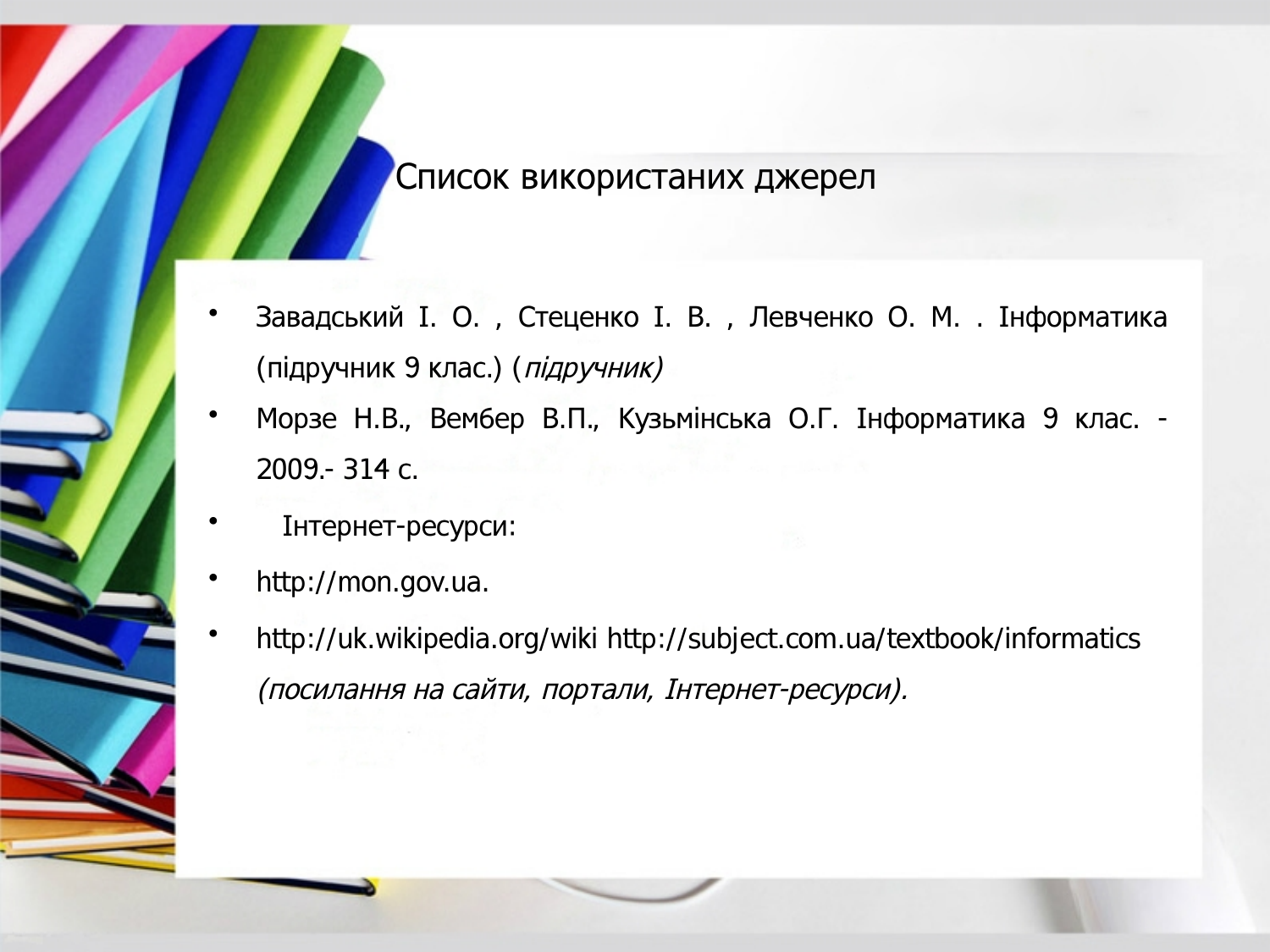

# Список використаних джерел
Завадський І. О. , Стеценко І. В. , Левченко О. М. . Інформатика (підручник 9 клас.) (підручник)
Морзе Н.В., Вембер В.П., Кузьмінська О.Г. Інформатика 9 клас. -2009.- 314 с.
   Інтернет-ресурси:
http://mon.gov.ua.
http://uk.wikipedia.org/wiki http://subject.com.ua/textbook/informatics    (посилання на сайти, портали, Інтернет-ресурси).